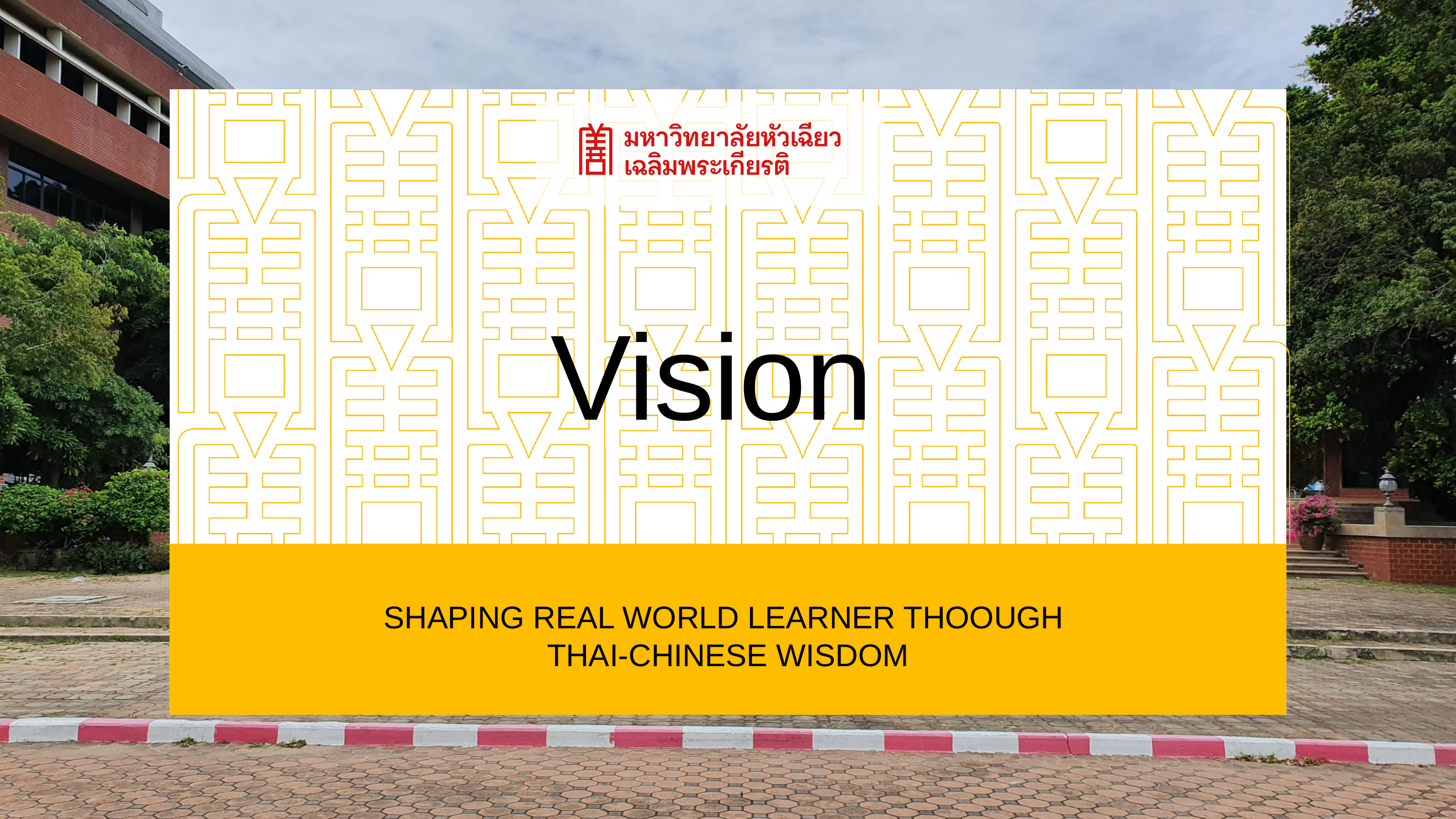

Vision

SHAPING REAL WORLD LEARNER THOOUGH
THAI-CHINESE WISDOM